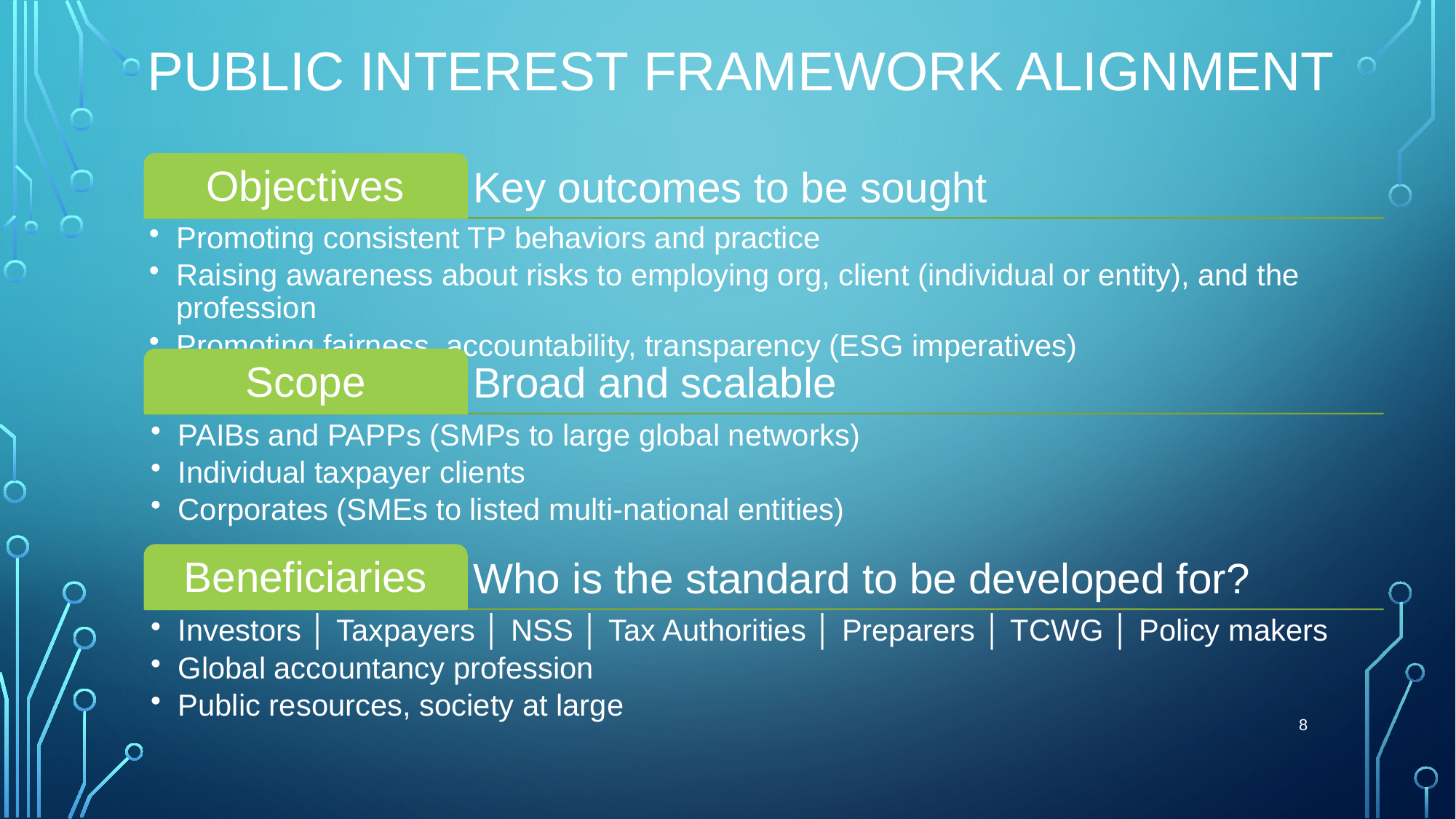

# Public Interest Framework Alignment
Key outcomes to be sought
Objectives
Promoting consistent TP behaviors and practice
Raising awareness about risks to employing org, client (individual or entity), and the profession
Promoting fairness, accountability, transparency (ESG imperatives)
Broad and scalable
Scope
PAIBs and PAPPs (SMPs to large global networks)
Individual taxpayer clients
Corporates (SMEs to listed multi-national entities)
Who is the standard to be developed for?
Beneficiaries
Investors │ Taxpayers │ NSS │ Tax Authorities │ Preparers │ TCWG │ Policy makers
Global accountancy profession
Public resources, society at large
8